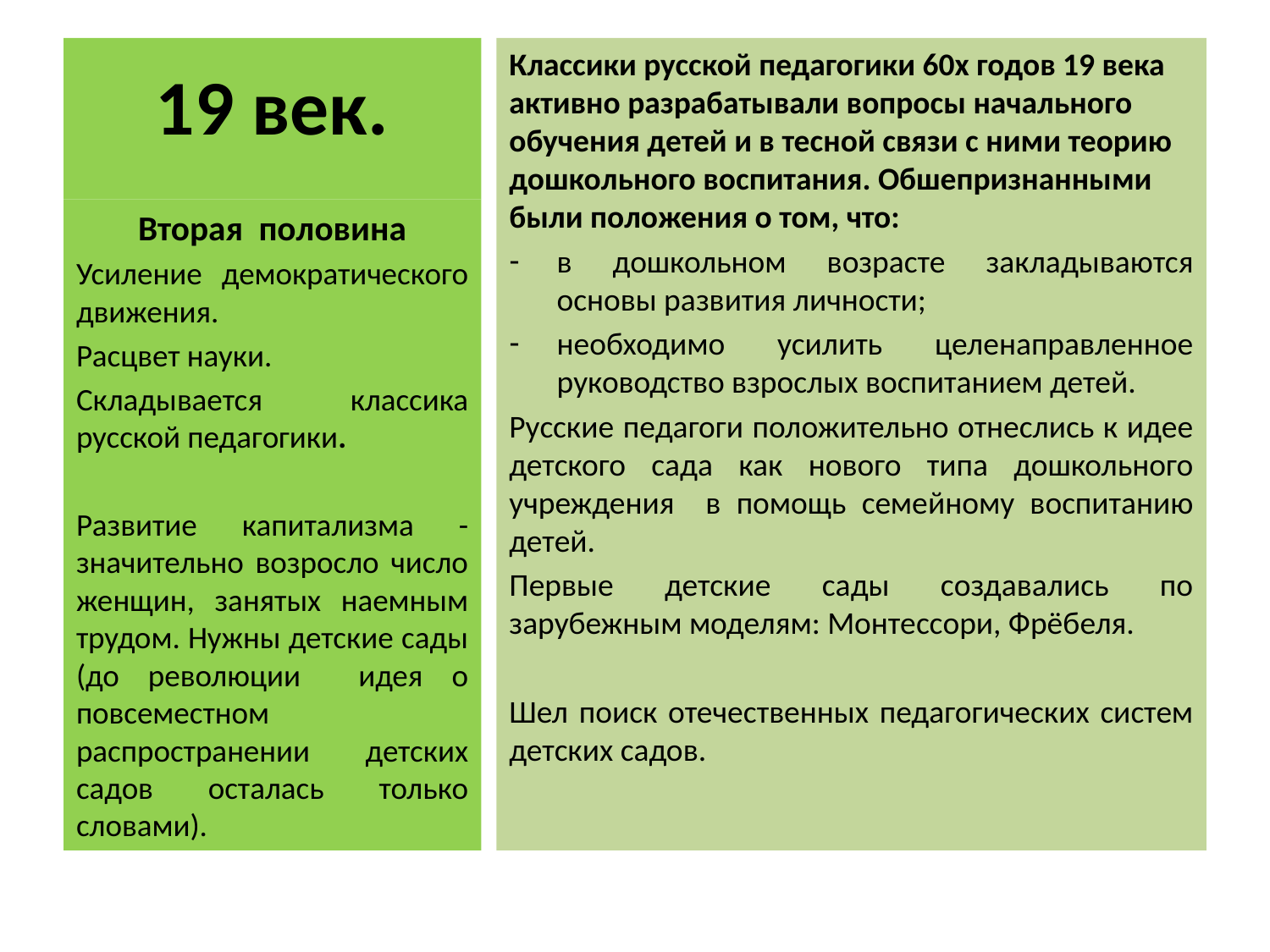

# 19 век.
Классики русской педагогики 60х годов 19 века активно разрабатывали вопросы начального обучения детей и в тесной связи с ними теорию дошкольного воспитания. Обшепризнанными были положения о том, что:
в дошкольном возрасте закладываются основы развития личности;
необходимо усилить целенаправленное руководство взрослых воспитанием детей.
Русские педагоги положительно отнеслись к идее детского сада как нового типа дошкольного учреждения  в помощь семейному воспитанию детей.
Первые детские сады создавались по зарубежным моделям: Монтессори, Фрёбеля.

Шел поиск отечественных педагогических систем детских садов.
Вторая  половина
Усиление демократического движения.
Расцвет науки.
Складывается классика русской педагогики.

Развитие капитализма - значительно возросло число женщин, занятых наемным трудом. Нужны детские сады (до революции  идея о повсеместном распространении детских садов осталась только словами).